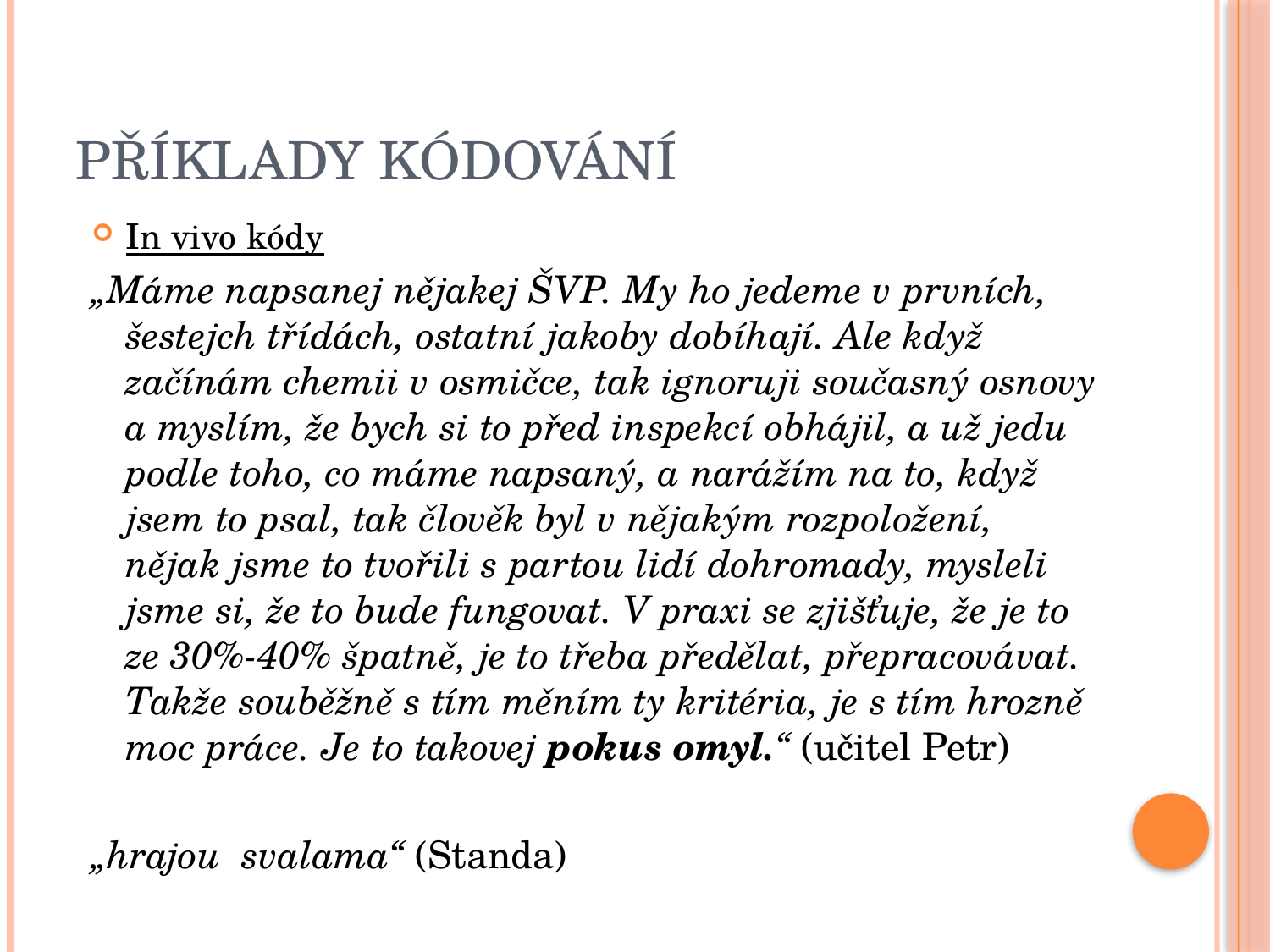

# Příklady kódování
In vivo kódy
„Máme napsanej nějakej ŠVP. My ho jedeme v prvních, šestejch třídách, ostatní jakoby dobíhají. Ale když začínám chemii v osmičce, tak ignoruji současný osnovy a myslím, že bych si to před inspekcí obhájil, a už jedu podle toho, co máme napsaný, a narážím na to, když jsem to psal, tak člověk byl v nějakým rozpoložení, nějak jsme to tvořili s partou lidí dohromady, mysleli jsme si, že to bude fungovat. V praxi se zjišťuje, že je to ze 30%-40% špatně, je to třeba předělat, přepracovávat. Takže souběžně s tím měním ty kritéria, je s tím hrozně moc práce. Je to takovej pokus omyl.“ (učitel Petr)

„hrajou  svalama“ (Standa)